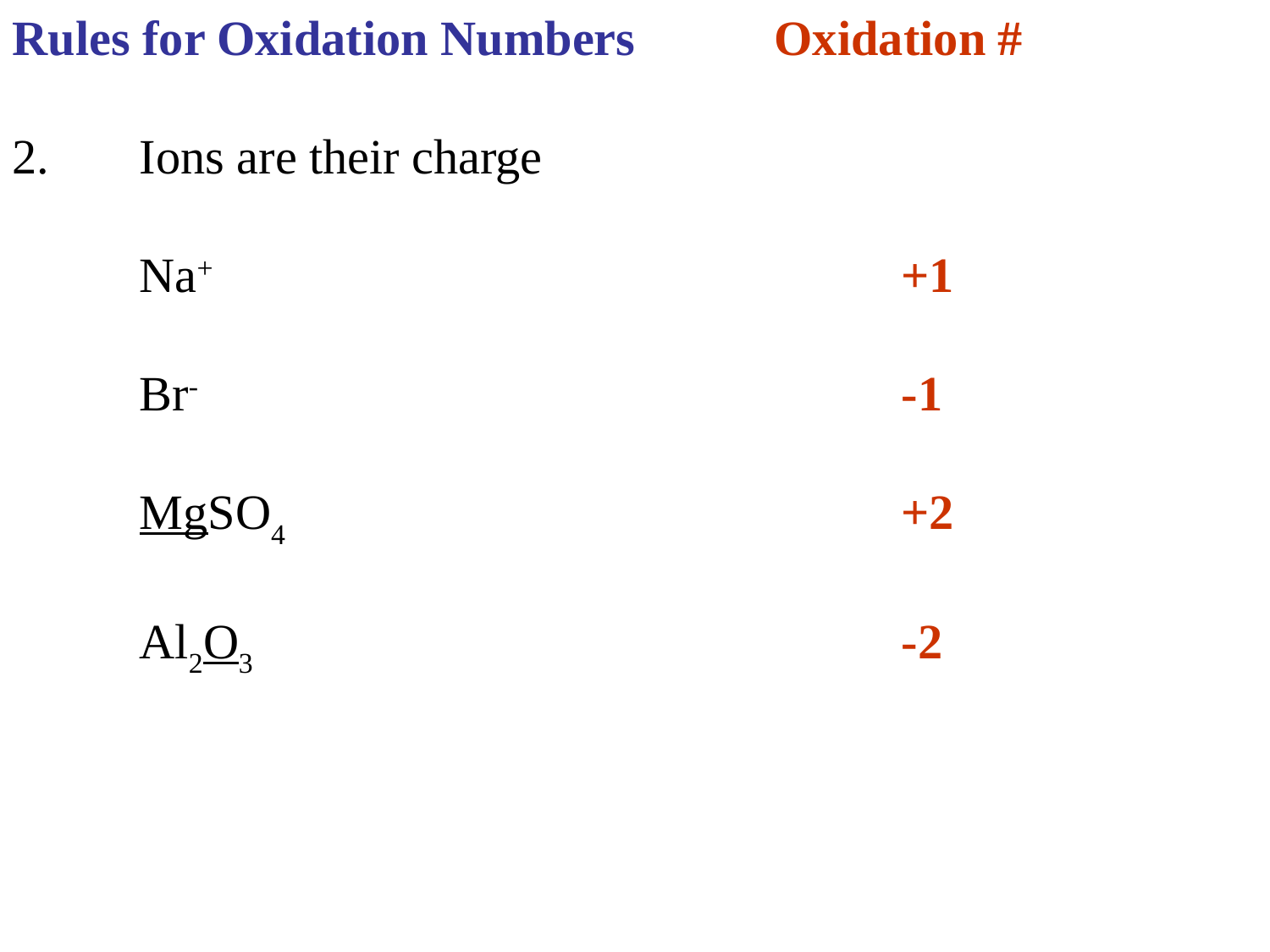

Rules for Oxidation Numbers		Oxidation #

2.	Ions are their charge

	Na+						+1
	Br-						-1

	MgSO4					+2

	Al2O3						-2